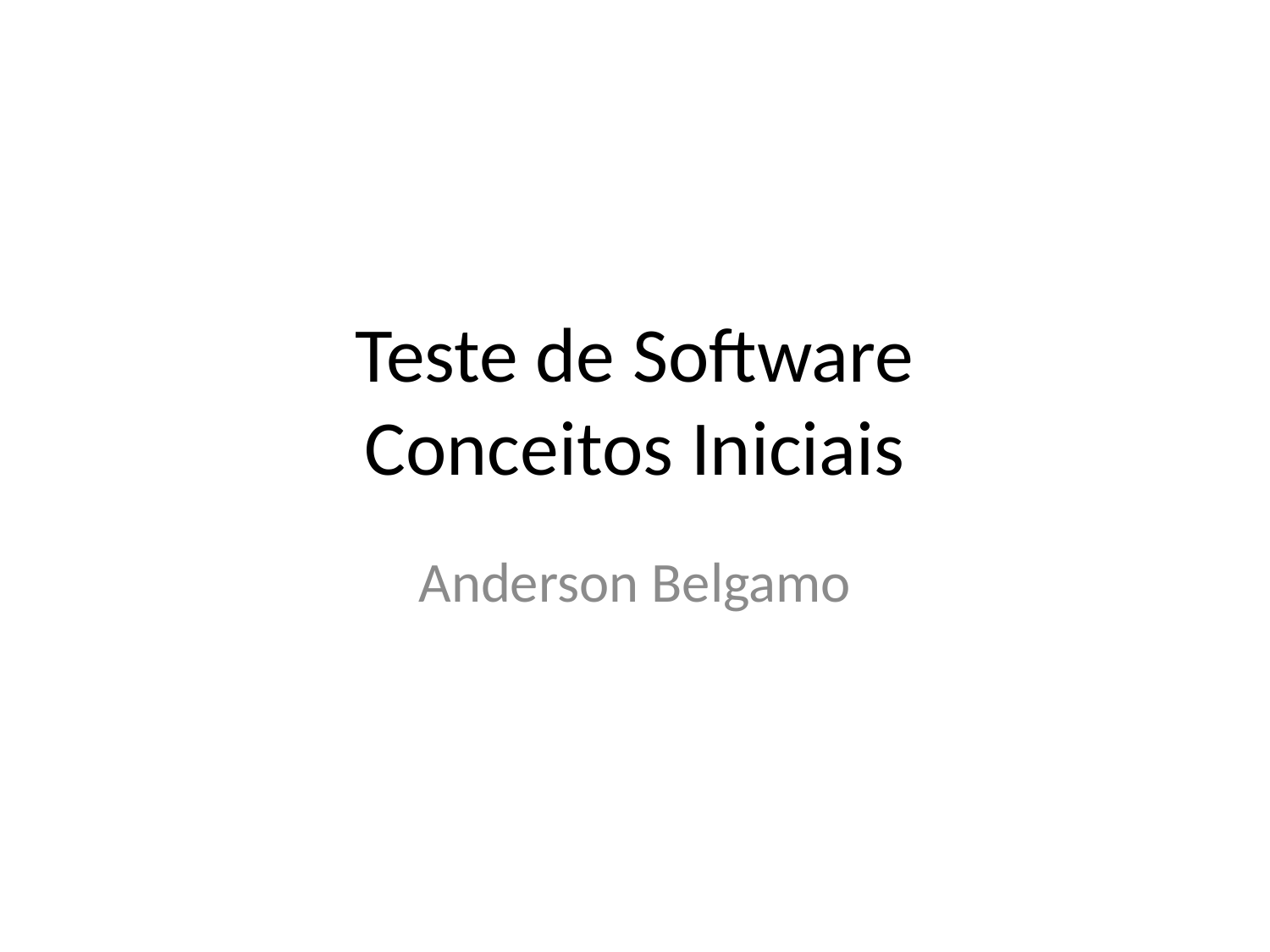

# Teste de Software Conceitos Iniciais
Anderson Belgamo